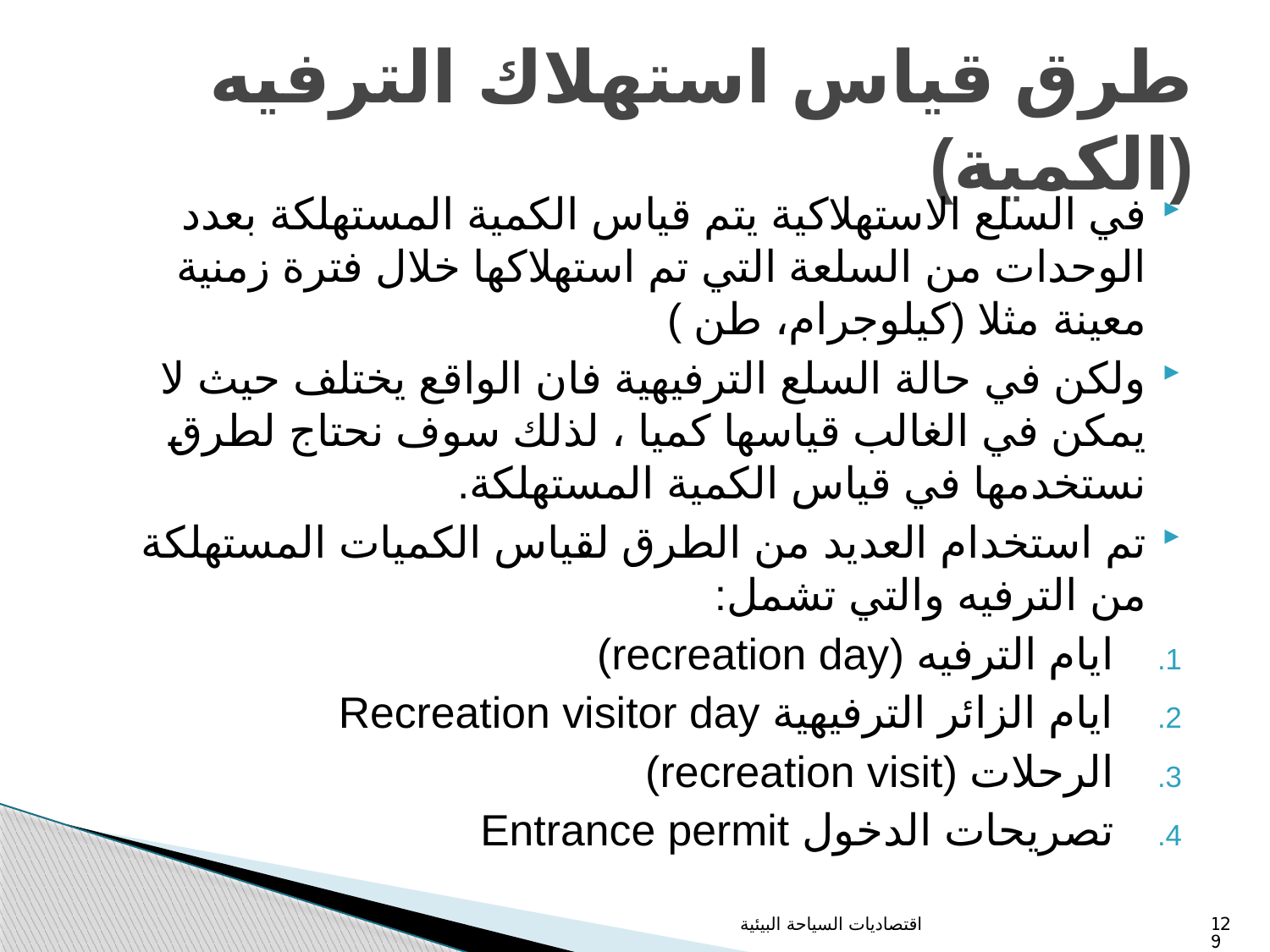

# طرق قياس استهلاك الترفيه (الكمية)
في السلع الاستهلاكية يتم قياس الكمية المستهلكة بعدد الوحدات من السلعة التي تم استهلاكها خلال فترة زمنية معينة مثلا (كيلوجرام، طن )
ولكن في حالة السلع الترفيهية فان الواقع يختلف حيث لا يمكن في الغالب قياسها كميا ، لذلك سوف نحتاج لطرق نستخدمها في قياس الكمية المستهلكة.
تم استخدام العديد من الطرق لقياس الكميات المستهلكة من الترفيه والتي تشمل:
ايام الترفيه (recreation day)
ايام الزائر الترفيهية Recreation visitor day
الرحلات (recreation visit)
تصريحات الدخول Entrance permit

اقتصاديات السياحة البيئية
129